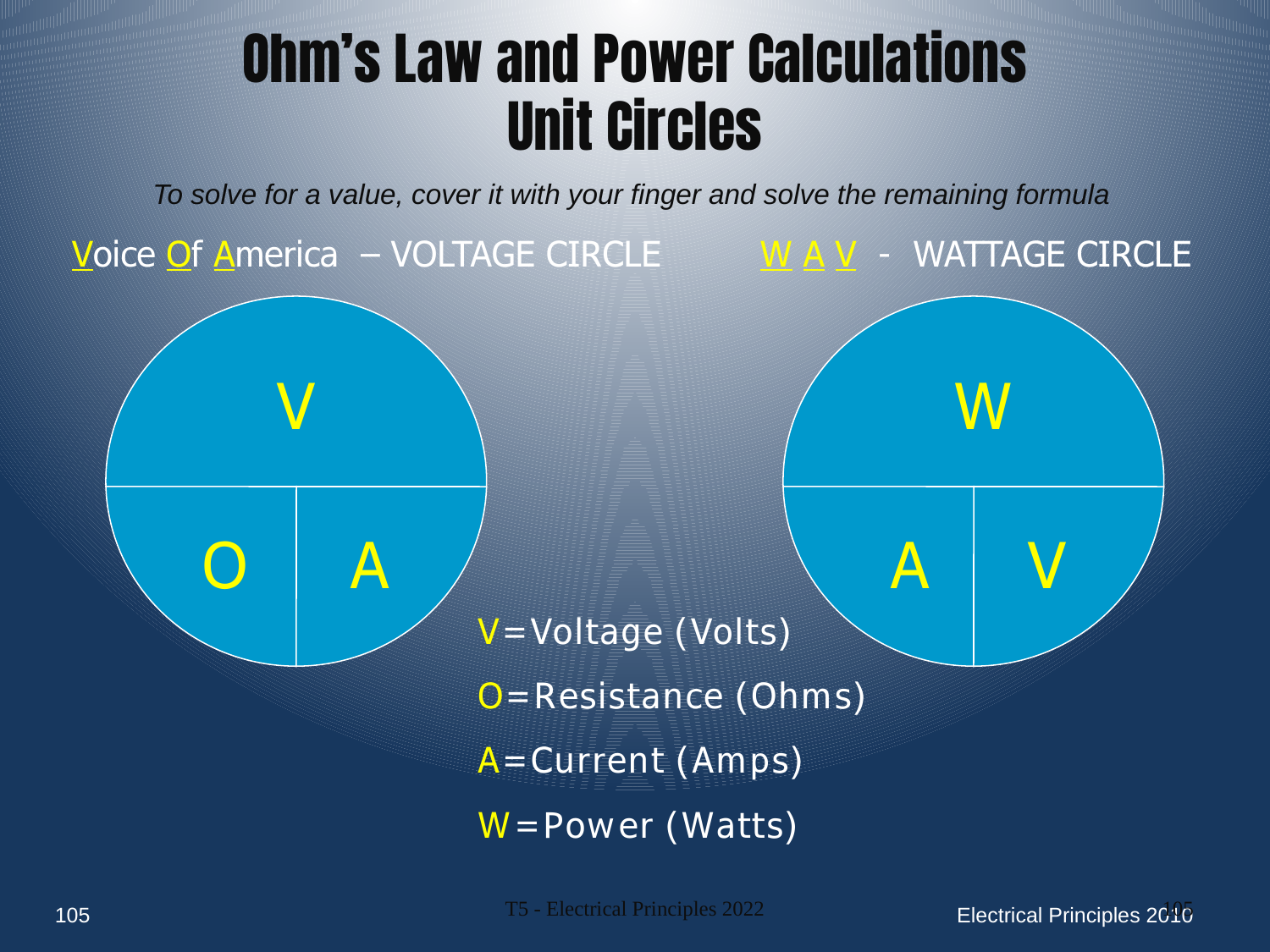

Ohm’s Law and Power Calculations
Unit Circles
To solve for a value, cover it with your finger and solve the remaining formula
Voice Of America  – VOLTAGE CIRCLE         W A V  -  WATTAGE CIRCLE

V
W
O
A
A
V
V=Voltage (Volts)
O=Resistance (Ohms)
A=Current (Amps)
W=Power (Watts)
105
Electrical Principles 2010
T5 - Electrical Principles 2022
105